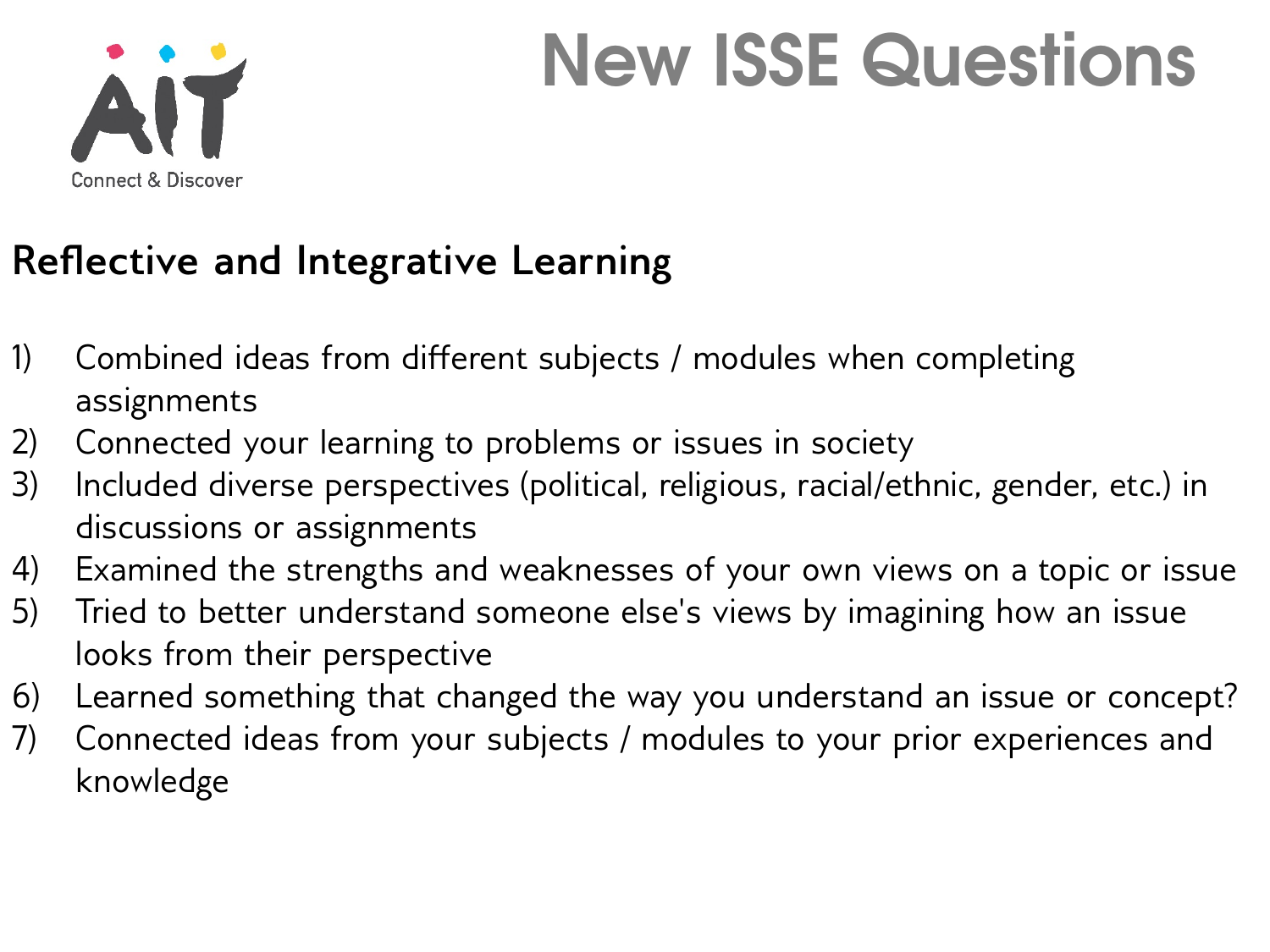

# New ISSE Questions
Reflective and Integrative Learning

Combined ideas from different subjects / modules when completing assignments
Connected your learning to problems or issues in society
Included diverse perspectives (political, religious, racial/ethnic, gender, etc.) in discussions or assignments
Examined the strengths and weaknesses of your own views on a topic or issue
Tried to better understand someone else's views by imagining how an issue looks from their perspective
Learned something that changed the way you understand an issue or concept?
Connected ideas from your subjects / modules to your prior experiences and knowledge